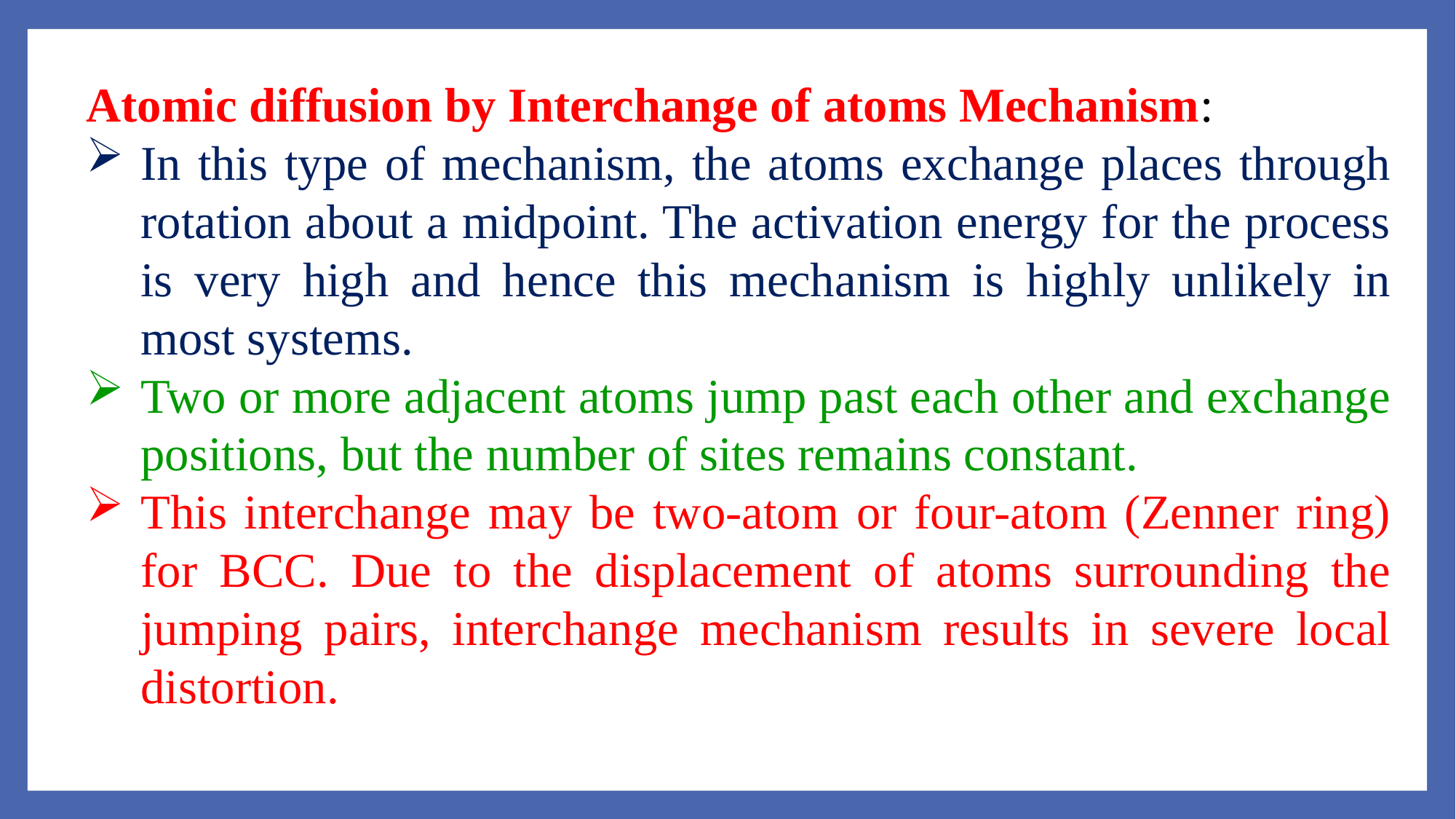

Atomic diffusion by Interchange of atoms Mechanism:
In this type of mechanism, the atoms exchange places through rotation about a midpoint. The activation energy for the process is very high and hence this mechanism is highly unlikely in most systems.
Two or more adjacent atoms jump past each other and exchange positions, but the number of sites remains constant.
This interchange may be two-atom or four-atom (Zenner ring) for BCC. Due to the displacement of atoms surrounding the jumping pairs, interchange mechanism results in severe local distortion.